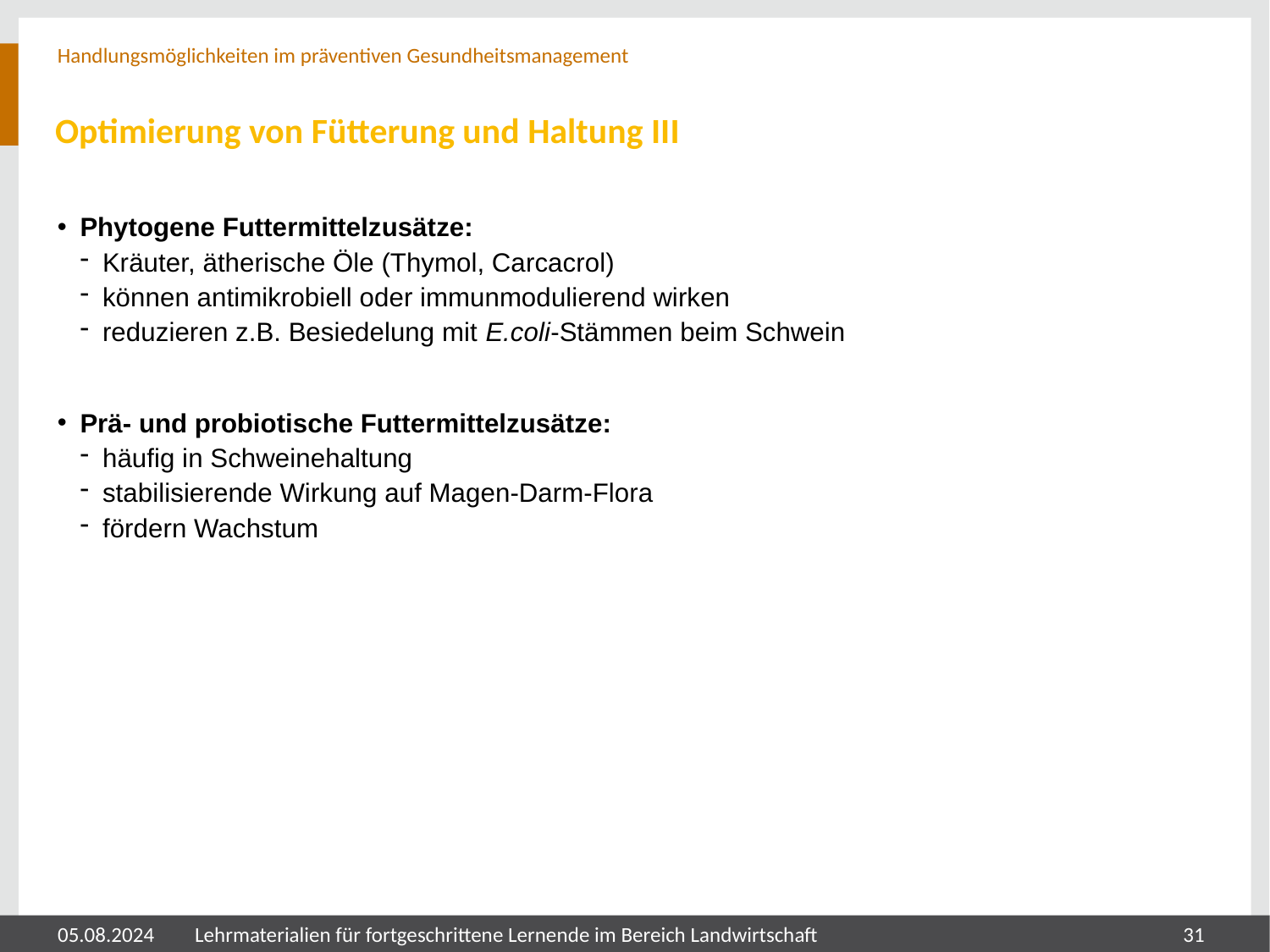

Handlungsmöglichkeiten im präventiven Gesundheitsmanagement
# Optimierung von Fütterung und Haltung III
Phytogene Futtermittelzusätze:
Kräuter, ätherische Öle (Thymol, Carcacrol)
können antimikrobiell oder immunmodulierend wirken
reduzieren z.B. Besiedelung mit E.coli-Stämmen beim Schwein

Prä- und probiotische Futtermittelzusätze:
häufig in Schweinehaltung
stabilisierende Wirkung auf Magen-Darm-Flora
fördern Wachstum

05.08.2024
Lehrmaterialien für fortgeschrittene Lernende im Bereich Landwirtschaft
31